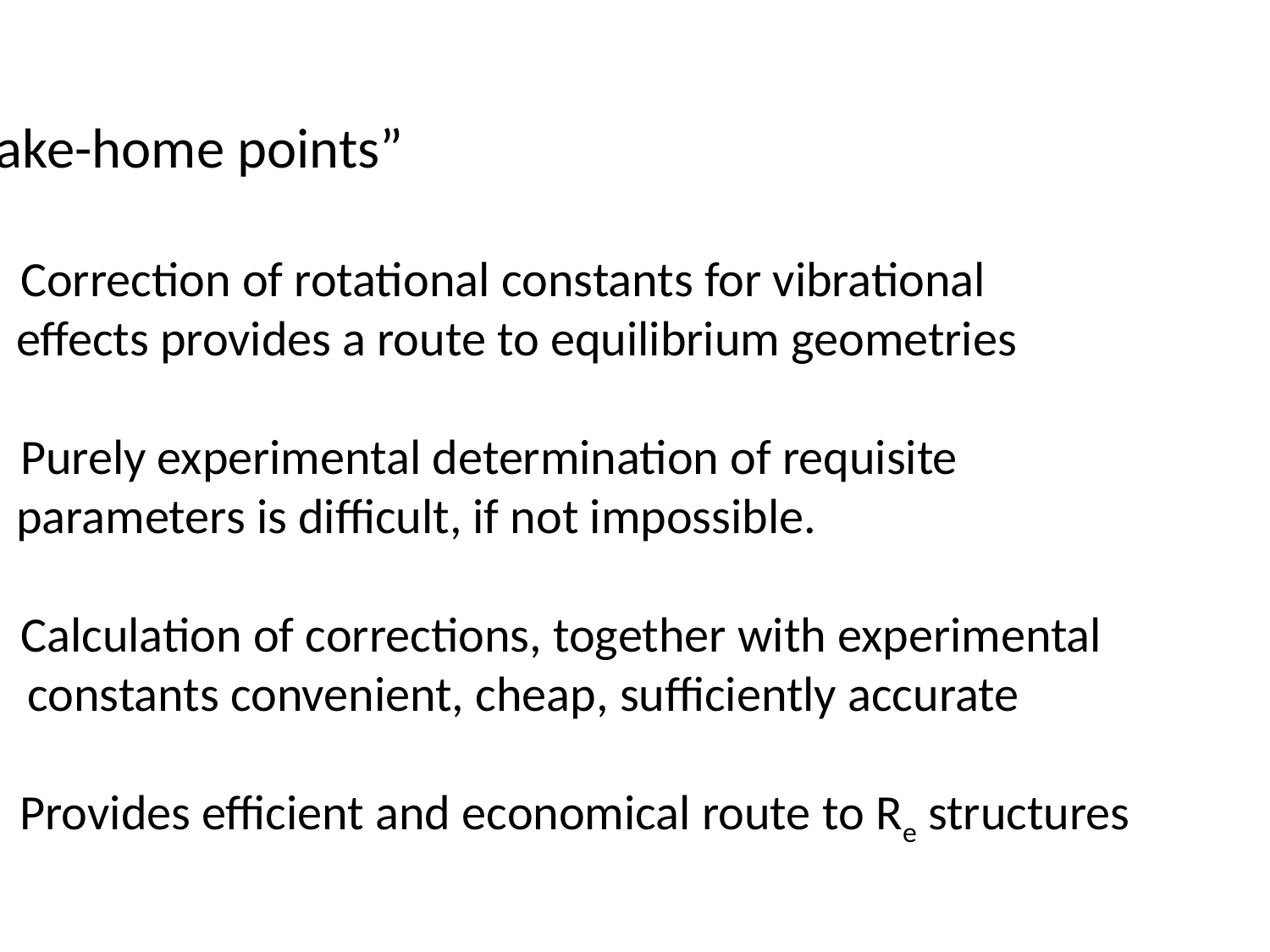

“Take-home points”

Correction of rotational constants for vibrational
      effects provides a route to equilibrium geometries

Purely experimental determination of requisite
      parameters is difficult, if not impossible.

Calculation of corrections, together with experimental
       constants convenient, cheap, sufficiently accurate

4.   Provides efficient and economical route to Re structures